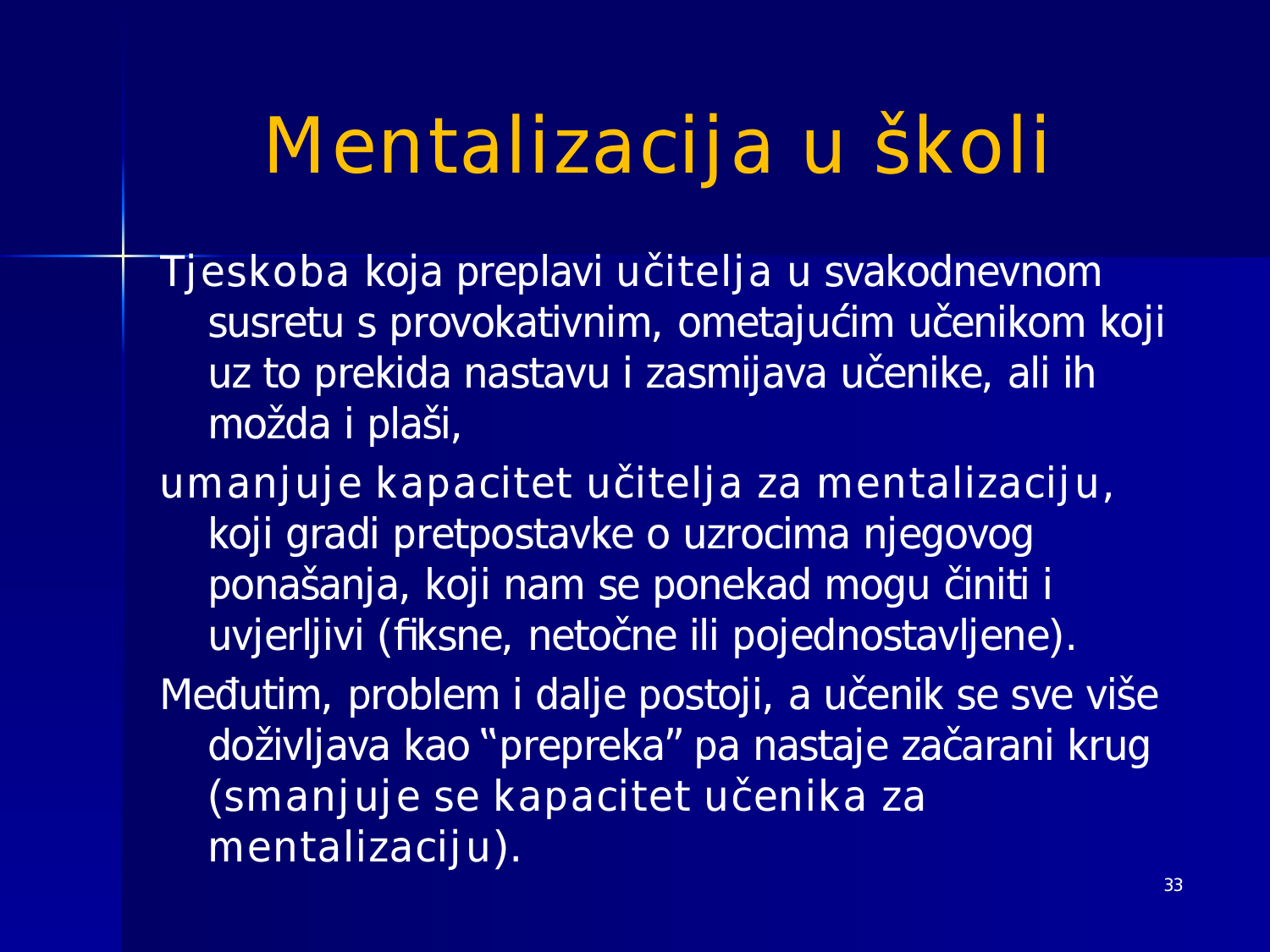

# Mentalizacija u školi
Tjeskoba koja preplavi učitelja u svakodnevnom susretu s provokativnim, ometajućim učenikom koji uz to prekida nastavu i zasmijava učenike, ali ih možda i plaši,
umanjuje kapacitet učitelja za mentalizaciju, koji gradi pretpostavke o uzrocima njegovog ponašanja, koji nam se ponekad mogu činiti i uvjerljivi (fiksne, netočne ili pojednostavljene).
Međutim, problem i dalje postoji, a učenik se sve više doživljava kao “prepreka” pa nastaje začarani krug (smanjuje se kapacitet učenika za mentalizaciju).
33